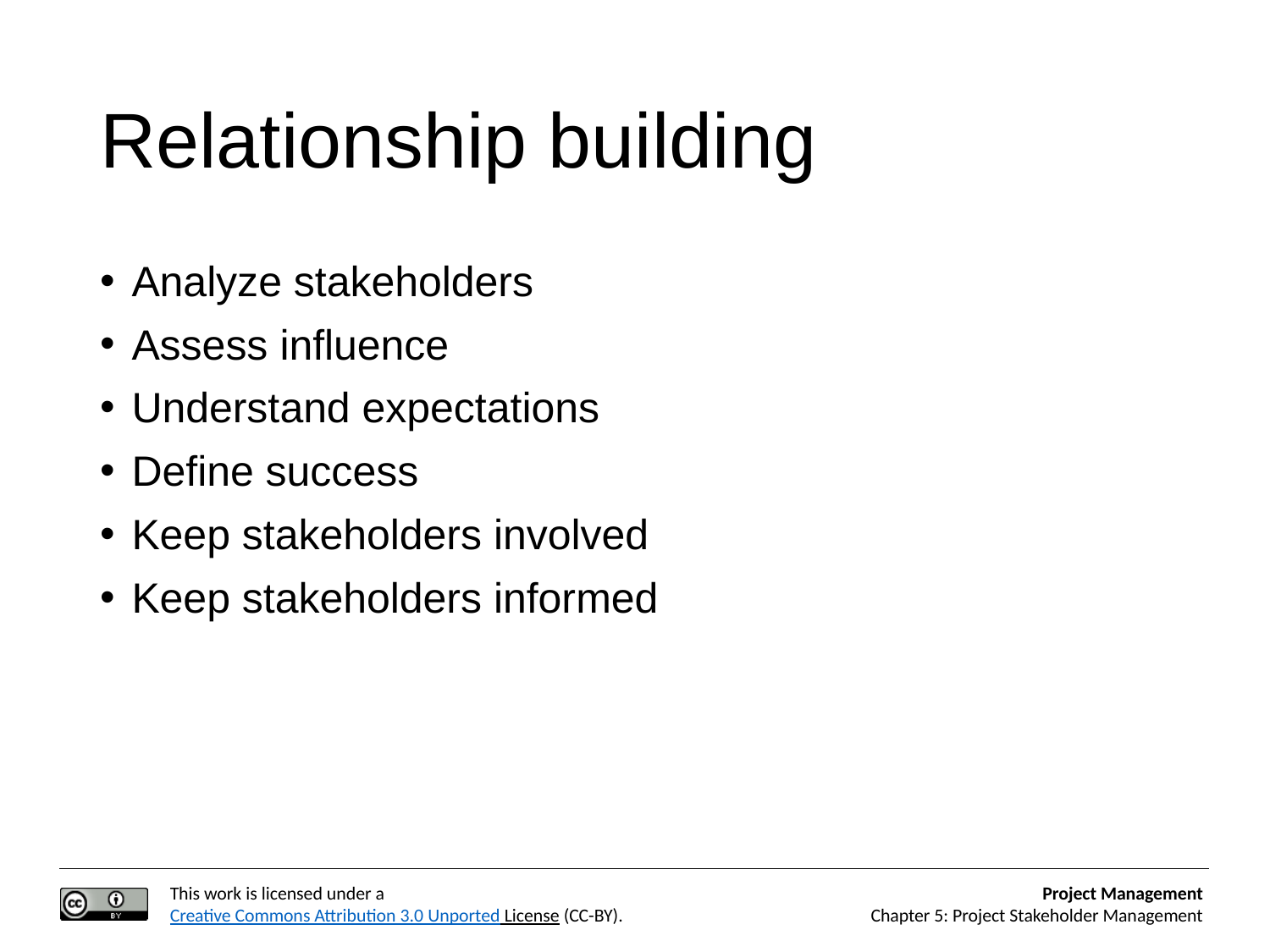

# Relationship building
Analyze stakeholders
Assess influence
Understand expectations
Define success
Keep stakeholders involved
Keep stakeholders informed